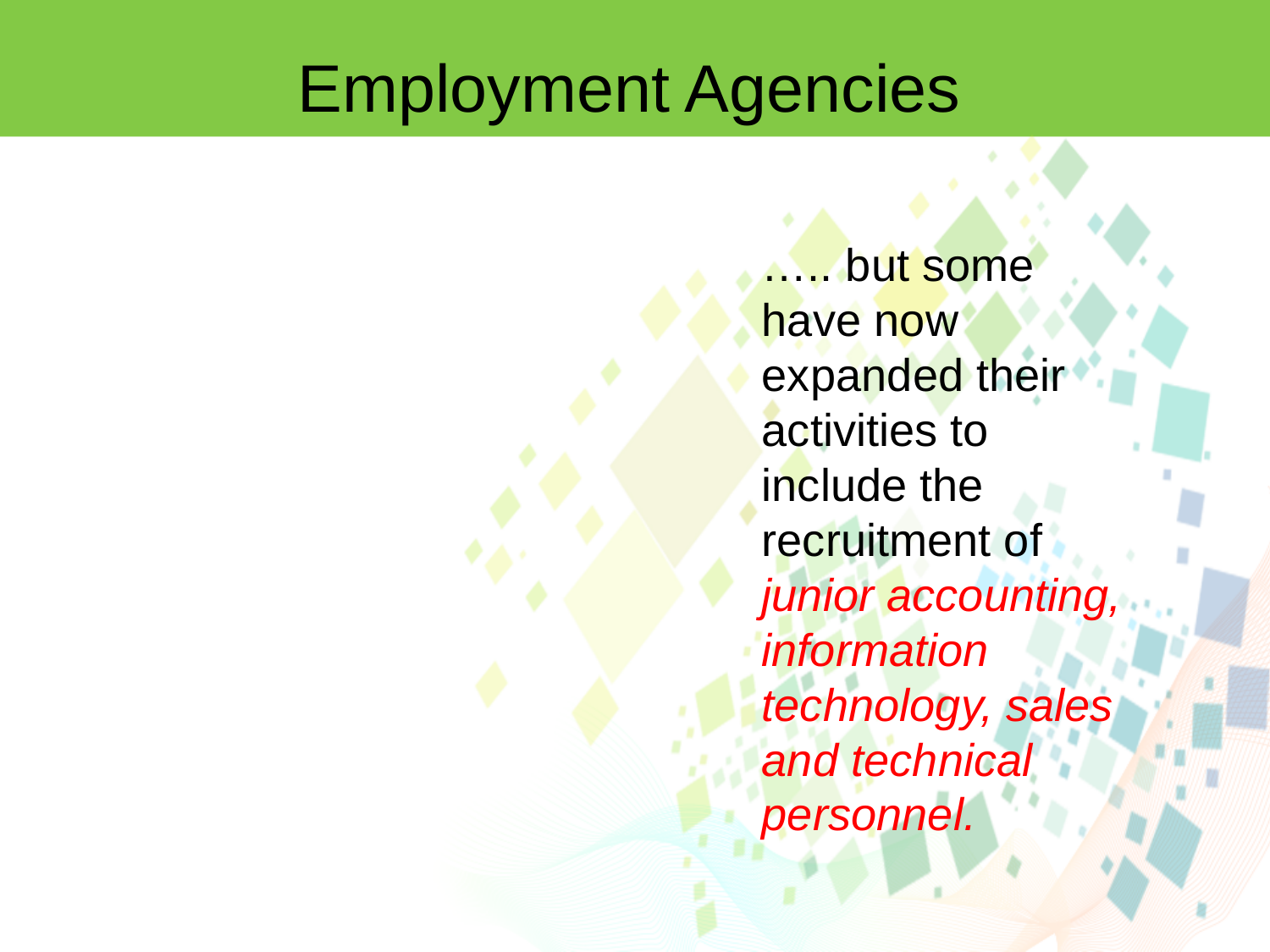

Employment Agencies
….. but some have now expanded their activities to include the recruitment of junior accounting, information technology, sales and technical personnel.